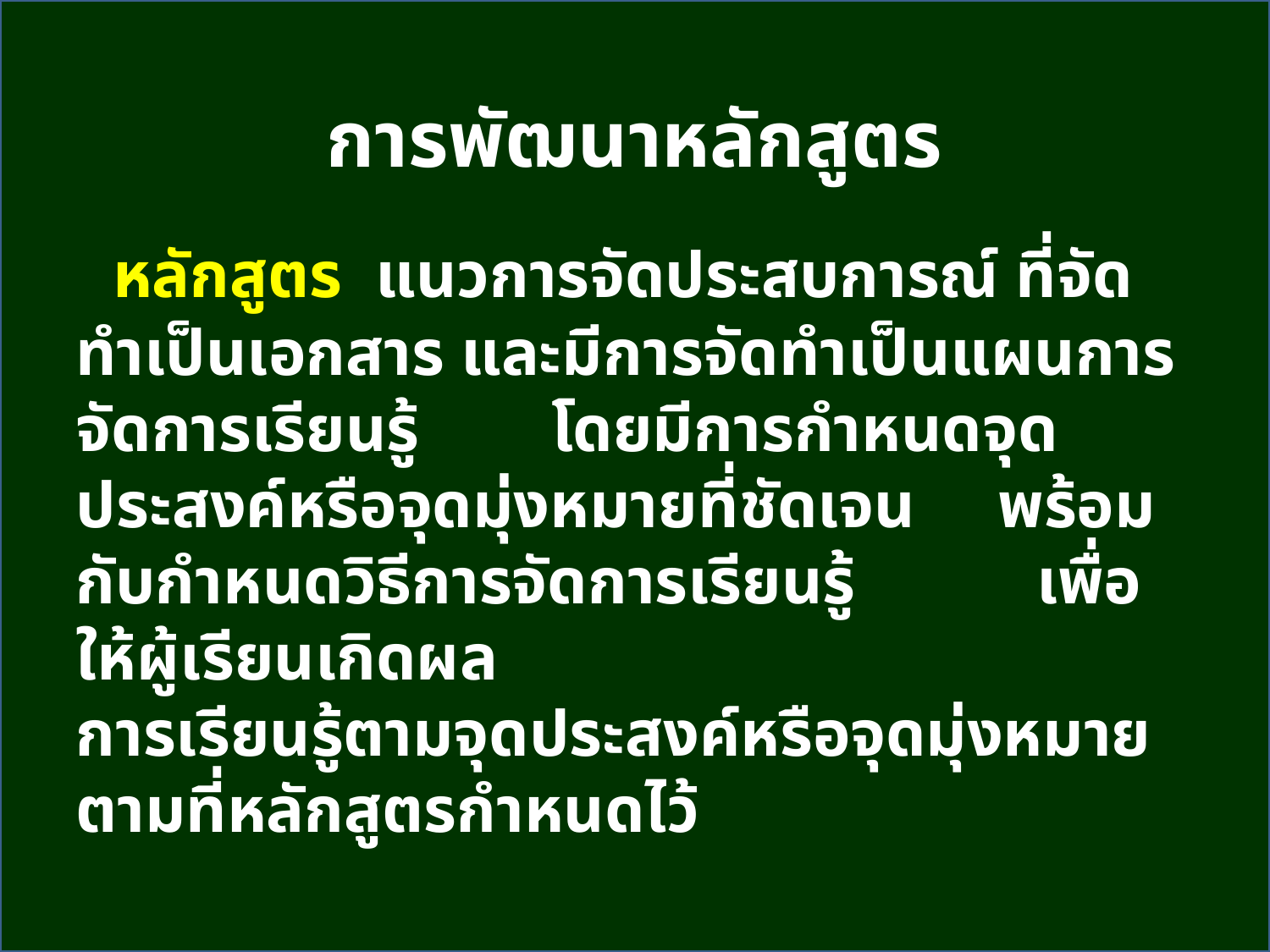

การพัฒนาหลักสูตร
  หลักสูตร  แนวการจัดประสบการณ์ ที่จัดทำเป็นเอกสาร และมีการจัดทำเป็นแผนการจัดการเรียนรู้        โดยมีการกำหนดจุดประสงค์หรือจุดมุ่งหมายที่ชัดเจน     พร้อมกับกำหนดวิธีการจัดการเรียนรู้           เพื่อให้ผู้เรียนเกิดผล
การเรียนรู้ตามจุดประสงค์หรือจุดมุ่งหมายตามที่หลักสูตรกำหนดไว้